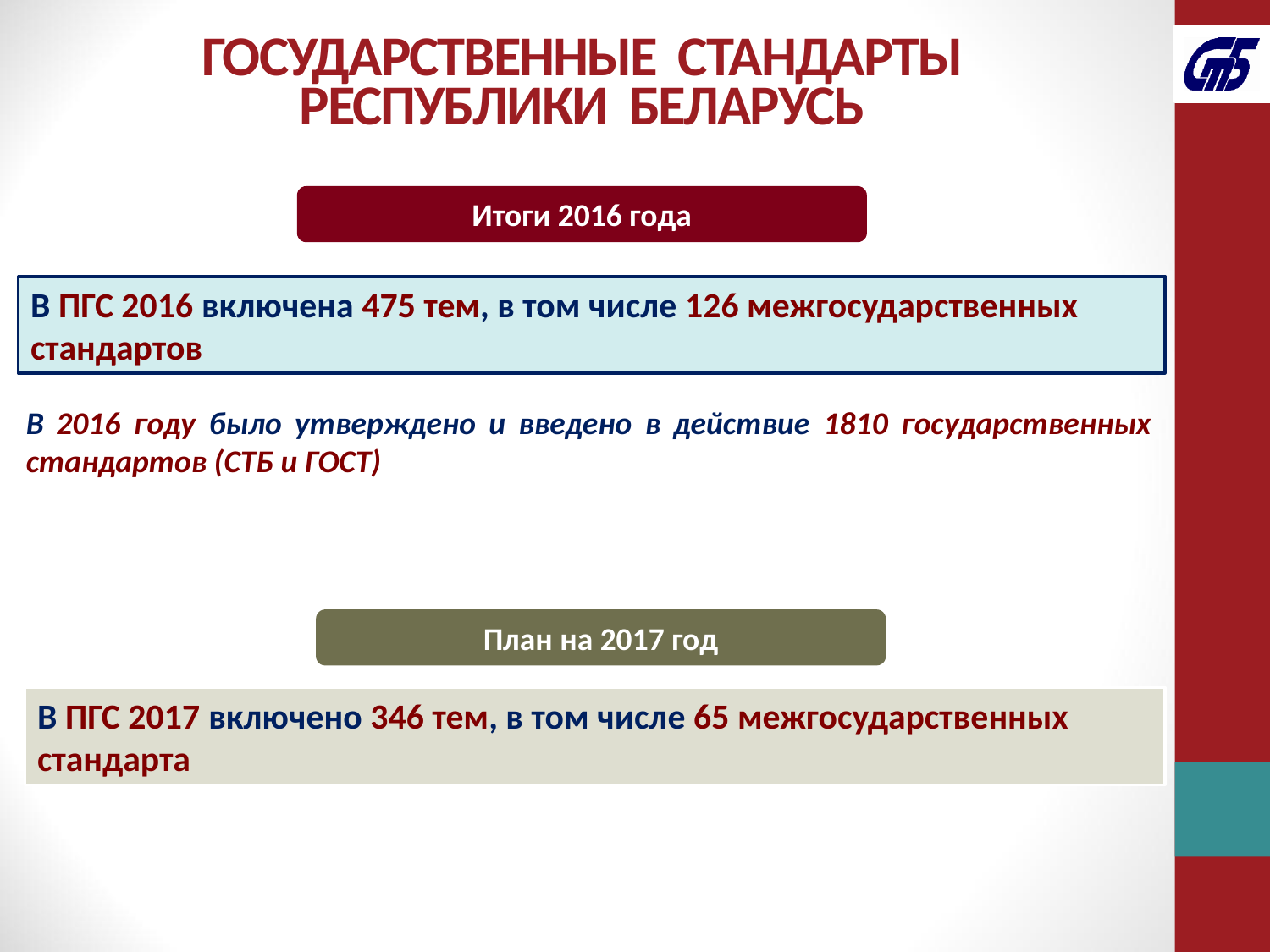

ГОСУДАРСТВЕННЫЕ  СТАНДАРТЫ
РЕСПУБЛИКИ  БЕЛАРУСЬ
Итоги 2016 года
В ПГС 2016 включена 475 тем, в том числе 126 межгосударственных стандартов
В 2016 году было утверждено и введено в действие 1810 государственных стандартов (СТБ и ГОСТ)
План на 2017 год
В ПГС 2017 включено 346 тем, в том числе 65 межгосударственных стандарта
11